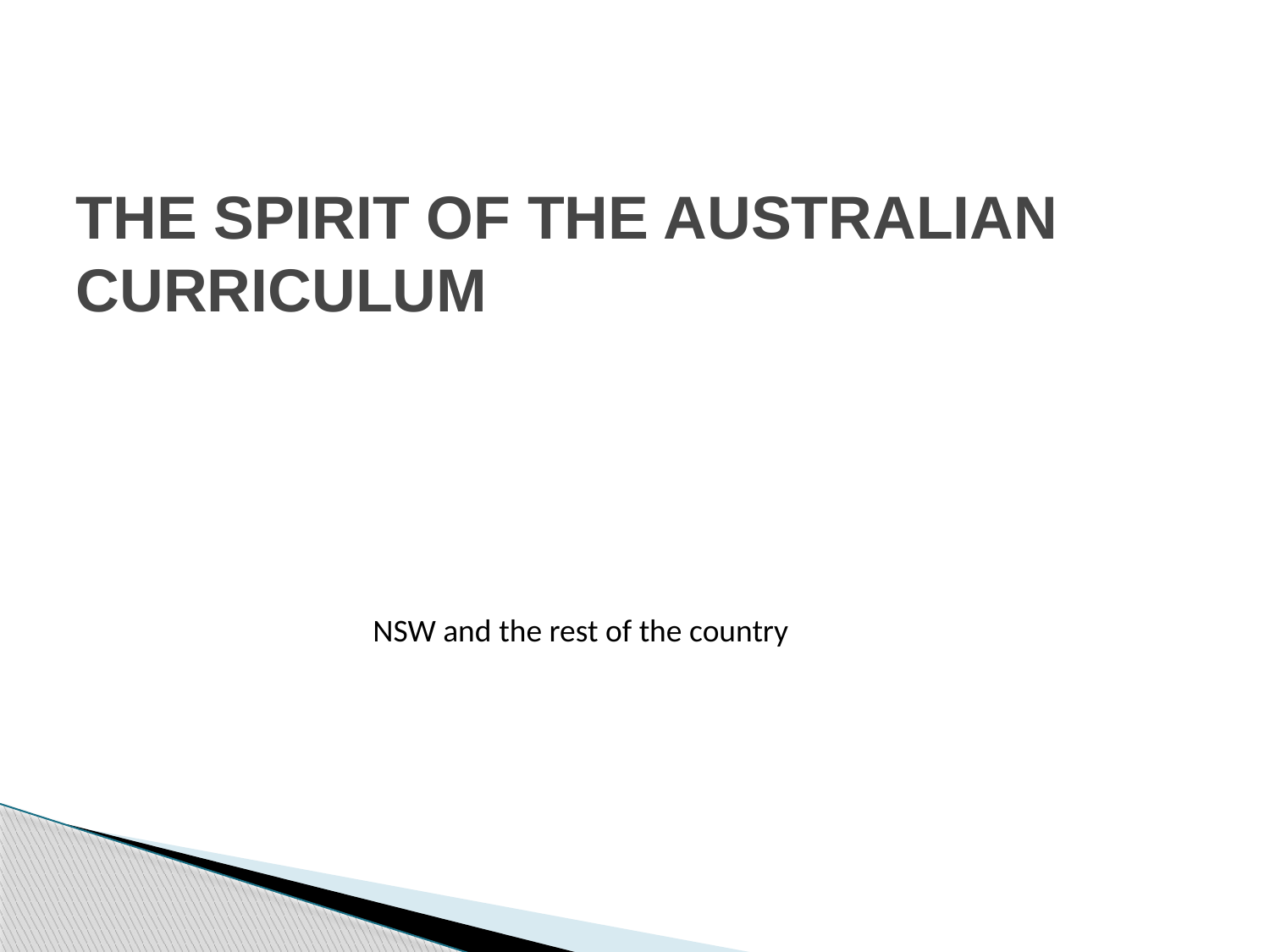

# THE SPIRIT OF THE AUSTRALIAN CURRICULUM
NSW and the rest of the country